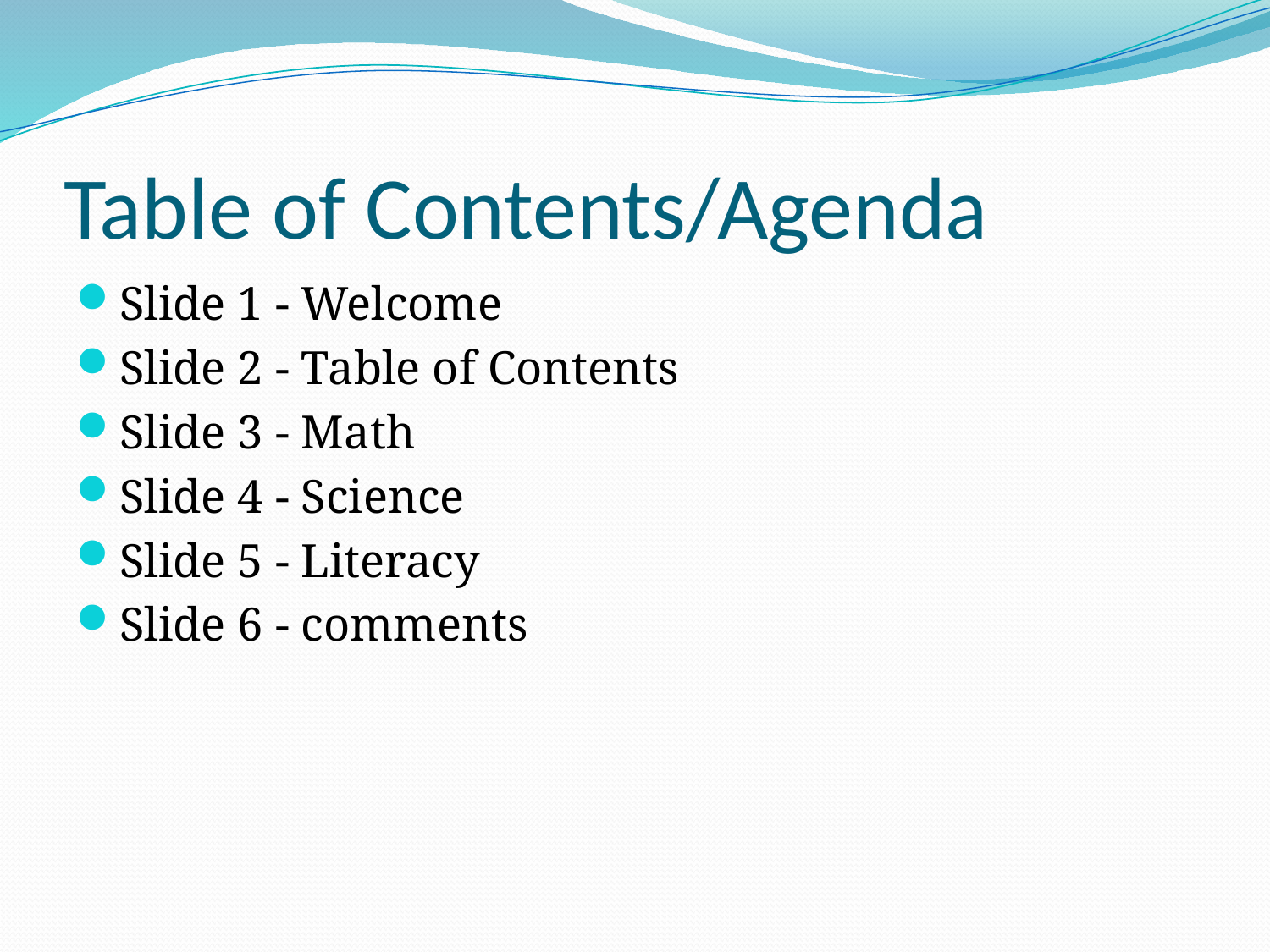

# Table of Contents/Agenda
Slide 1 - Welcome
Slide 2 - Table of Contents
Slide 3 - Math
Slide 4 - Science
Slide 5 - Literacy
Slide 6 - comments